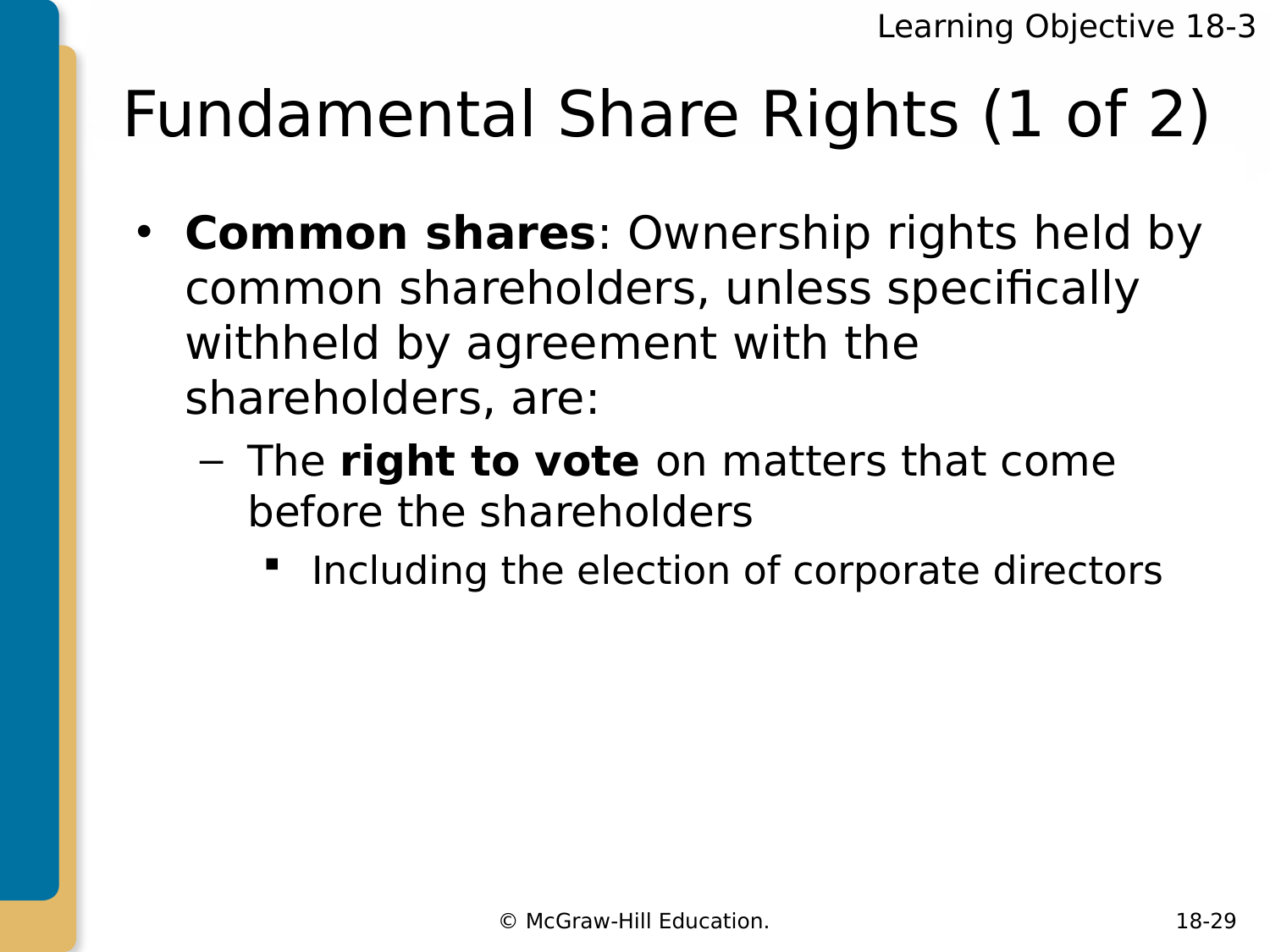

Learning Objective 18-3
# Fundamental Share Rights (1 of 2)
Common shares: Ownership rights held by common shareholders, unless specifically withheld by agreement with the shareholders, are:
The right to vote on matters that come before the shareholders
Including the election of corporate directors